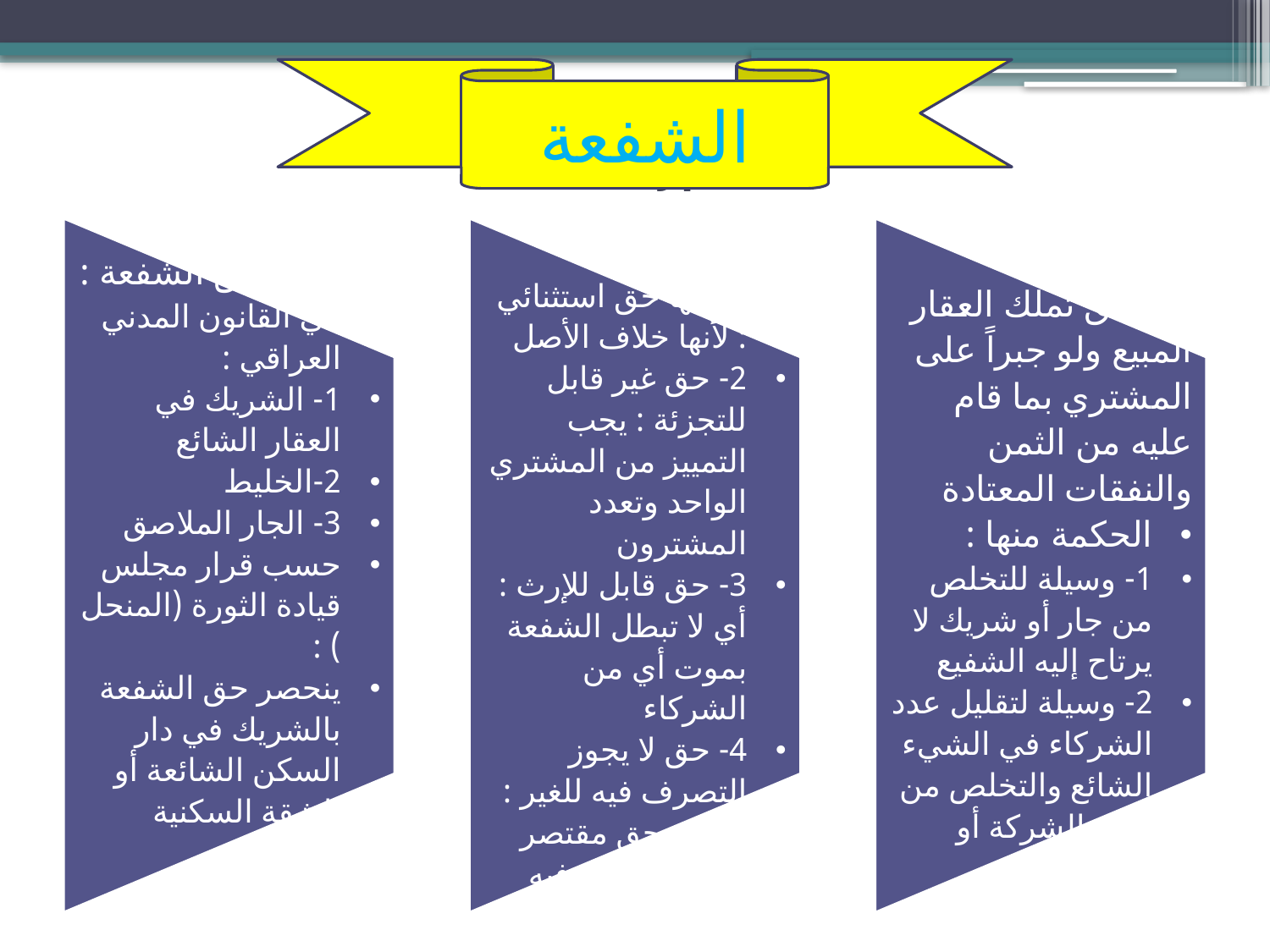

الشفعة
# الال
أصحاب حق الشفعة :
في القانون المدني العراقي :
1- الشريك في العقار الشائع
خصائصها :
2- حق غير قابل للتجزئة : يجب التمييز من المشتري الواحد وتعدد المشترون
تعريفها:
الحكمة منها :
2- وسيلة لتقليل عدد الشركاء في الشيء الشائع والتخلص من ضرر الشركة أو القسمة
2-الخليط
حسب قرار مجلس قيادة الثورة (المنحل ) :
ينحصر حق الشفعة بالشريك في دار السكن الشائعة أو الشقة السكنية الشائعة